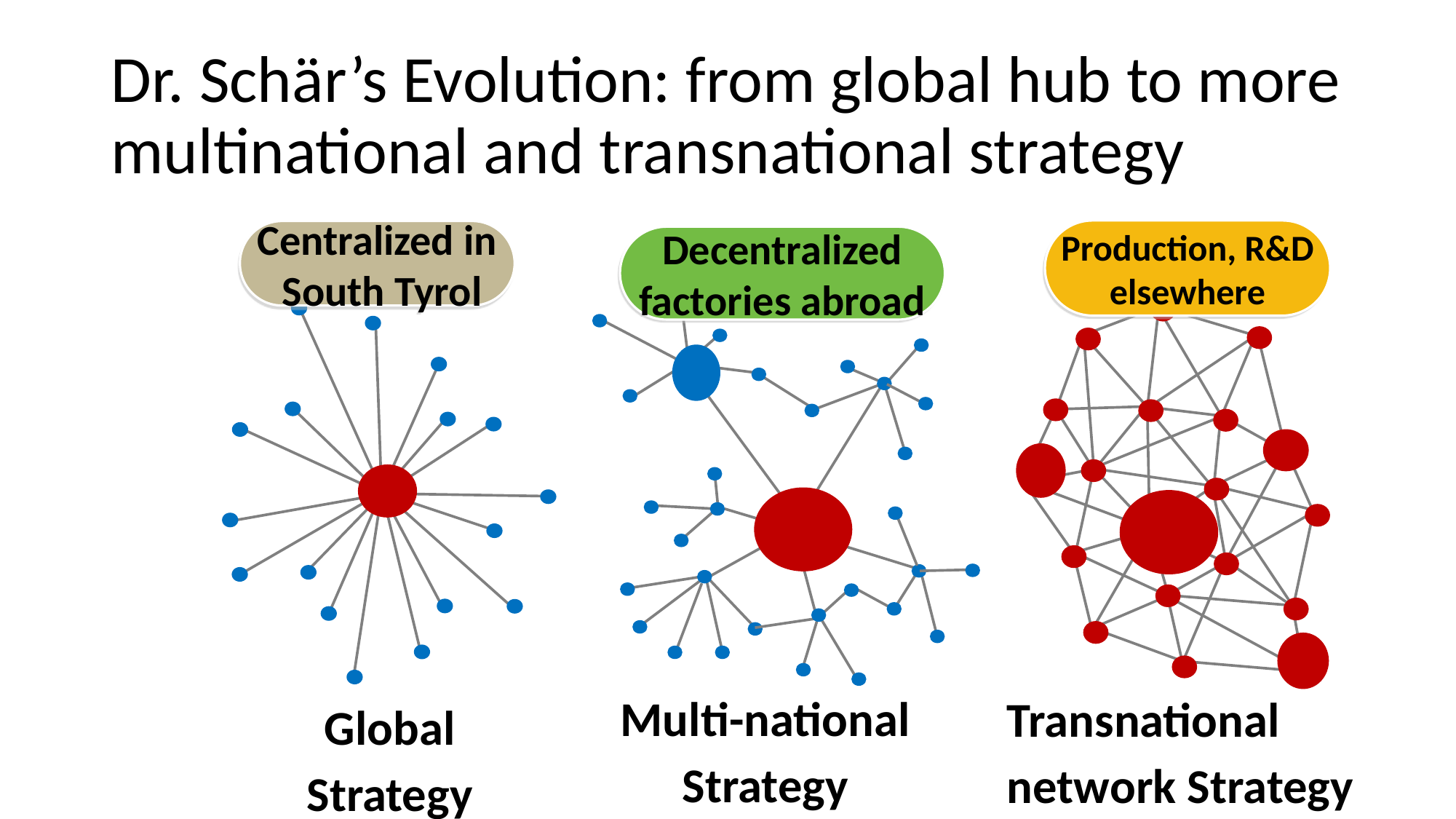

# Dr. Schär’s Evolution: from global hub to more multinational and transnational strategy
Production, R&D elsewhere
Centralized in
 South Tyrol
Decentralized factories abroad

Multi-national Strategy
Transnational network Strategy
Global Strategy